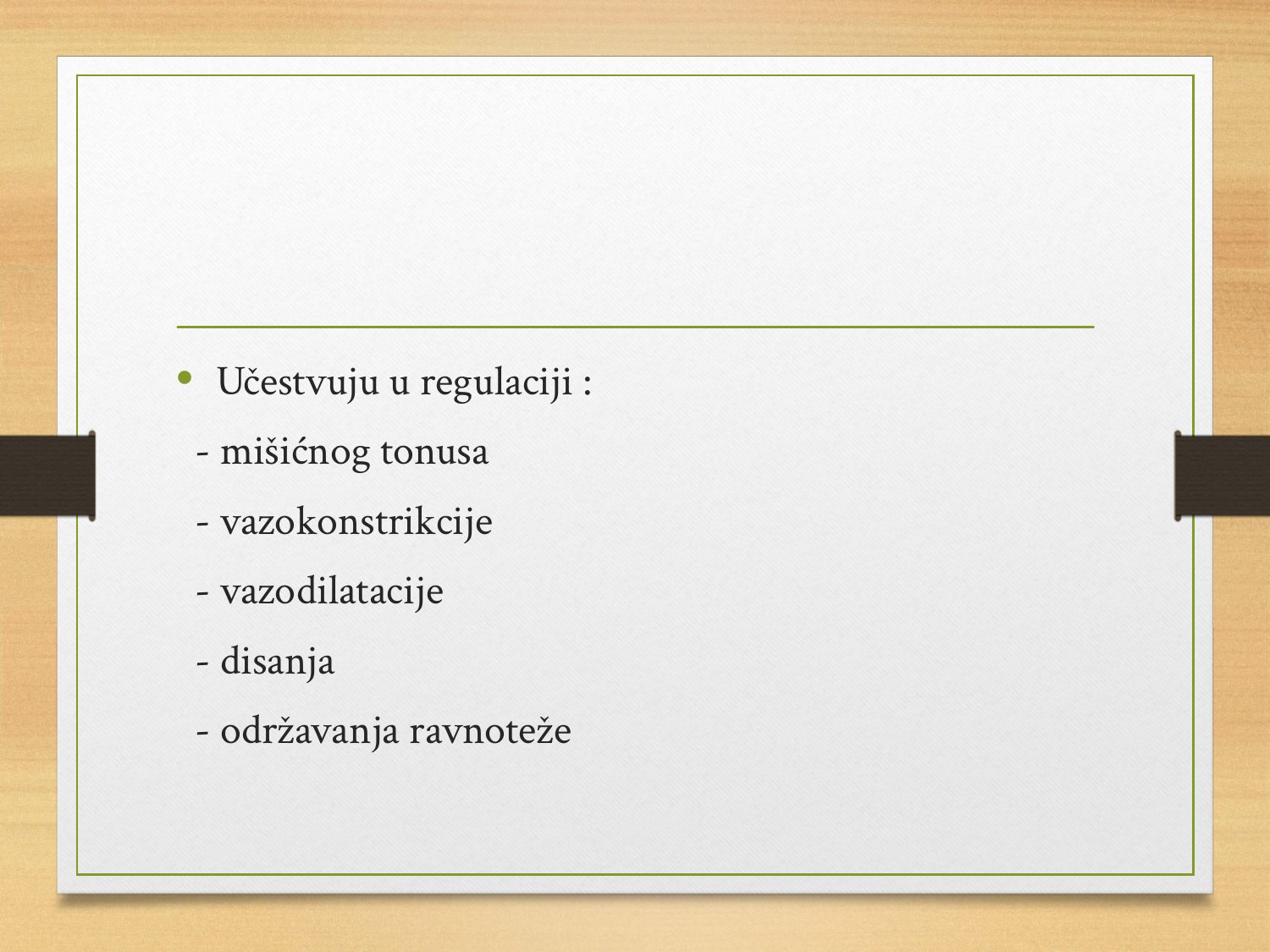

#
Učestvuju u regulaciji :
  - mišićnog tonusa
  - vazokonstrikcije
  - vazodilatacije
  - disanja
  - održavanja ravnoteže